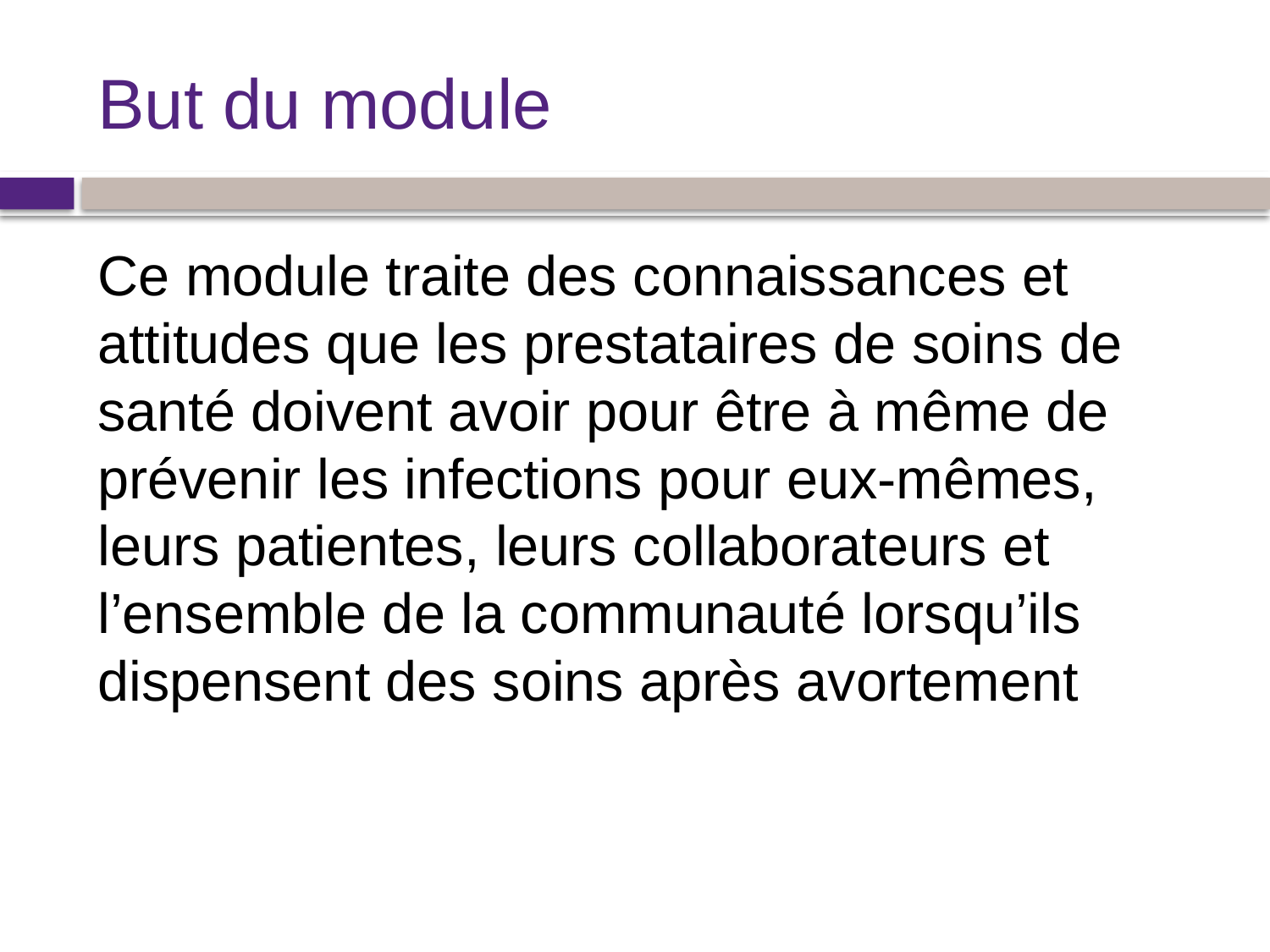

# But du module
Ce module traite des connaissances et attitudes que les prestataires de soins de santé doivent avoir pour être à même de prévenir les infections pour eux-mêmes, leurs patientes, leurs collaborateurs et l’ensemble de la communauté lorsqu’ils dispensent des soins après avortement